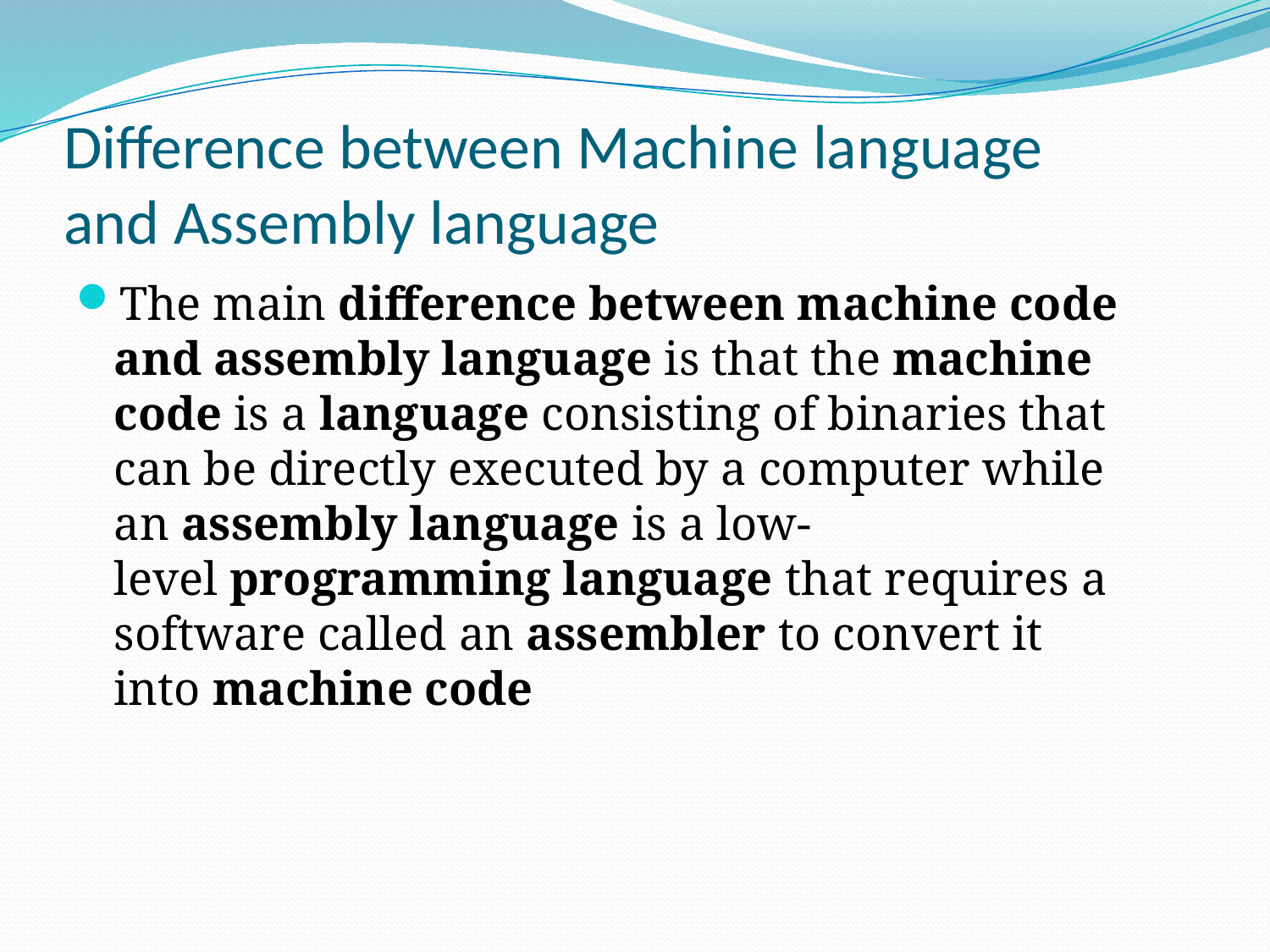

# Difference between Machine language and Assembly language
The main difference between machine code and assembly language is that the machine code is a language consisting of binaries that can be directly executed by a computer while an assembly language is a low-level programming language that requires a software called an assembler to convert it into machine code